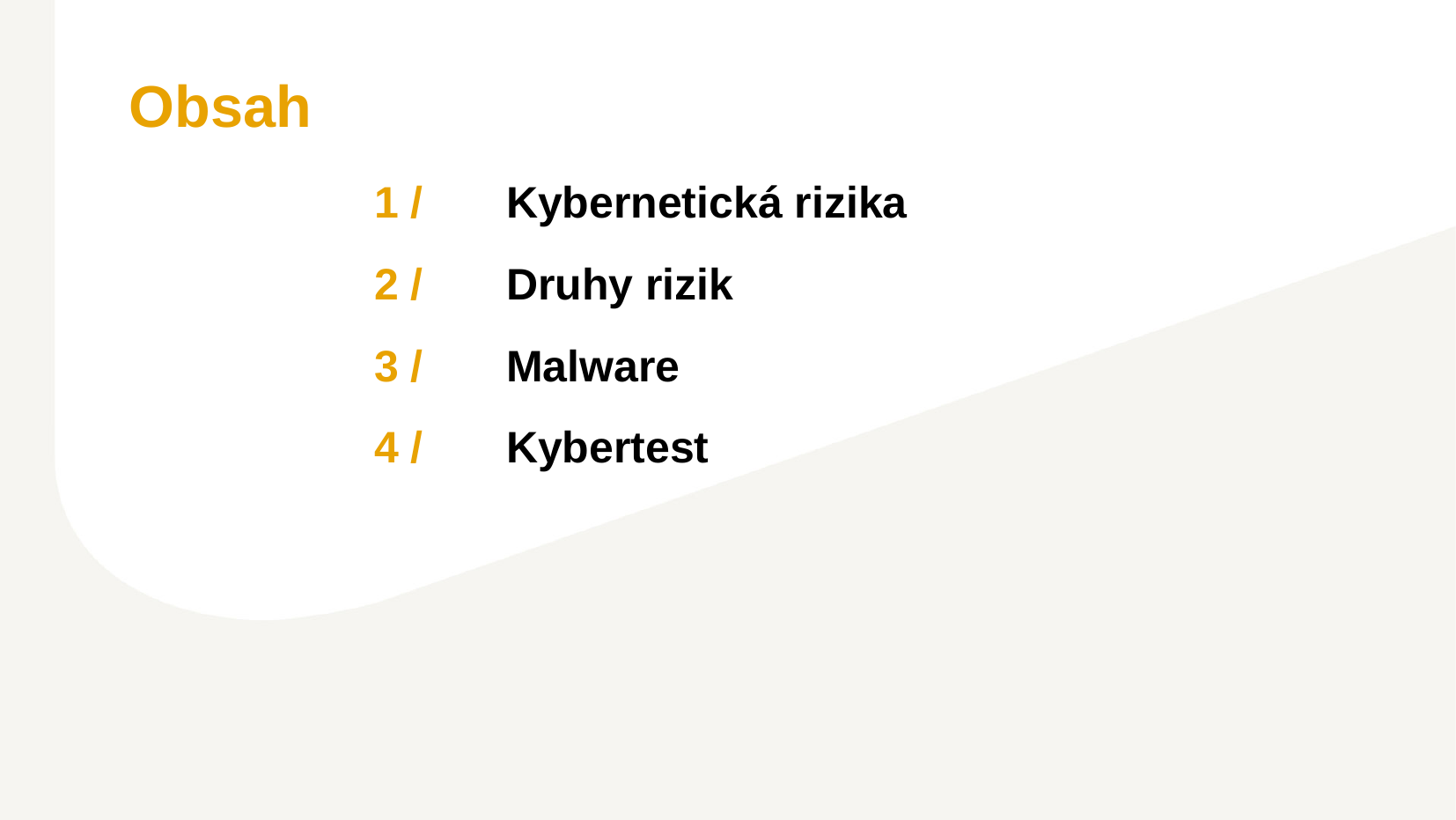

Obsah
1 /	Kybernetická rizika
2 /	Druhy rizik
3 /	Malware
4 /	Kybertest